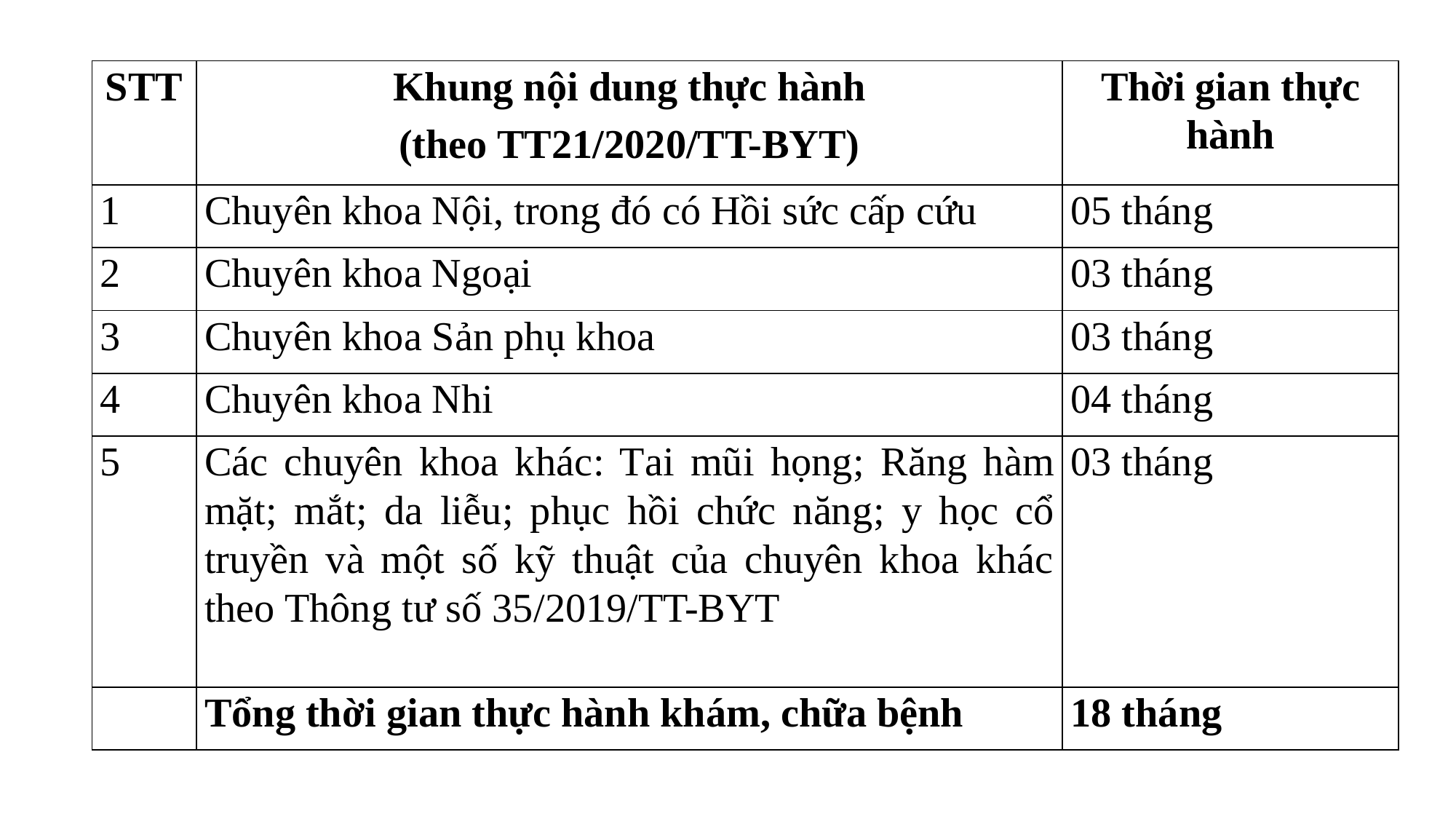

| STT | Khung nội dung thực hành (theo TT21/2020/TT-BYT) | Thời gian thực hành |
| --- | --- | --- |
| 1 | Chuyên khoa Nội, trong đó có Hồi sức cấp cứu | 05 tháng |
| 2 | Chuyên khoa Ngoại | 03 tháng |
| 3 | Chuyên khoa Sản phụ khoa | 03 tháng |
| 4 | Chuyên khoa Nhi | 04 tháng |
| 5 | Các chuyên khoa khác: Tai mũi họng; Răng hàm mặt; mắt; da liễu; phục hồi chức năng; y học cổ truyền và một số kỹ thuật của chuyên khoa khác theo Thông tư số 35/2019/TT-BYT | 03 tháng |
|  | Tổng thời gian thực hành khám, chữa bệnh | 18 tháng |